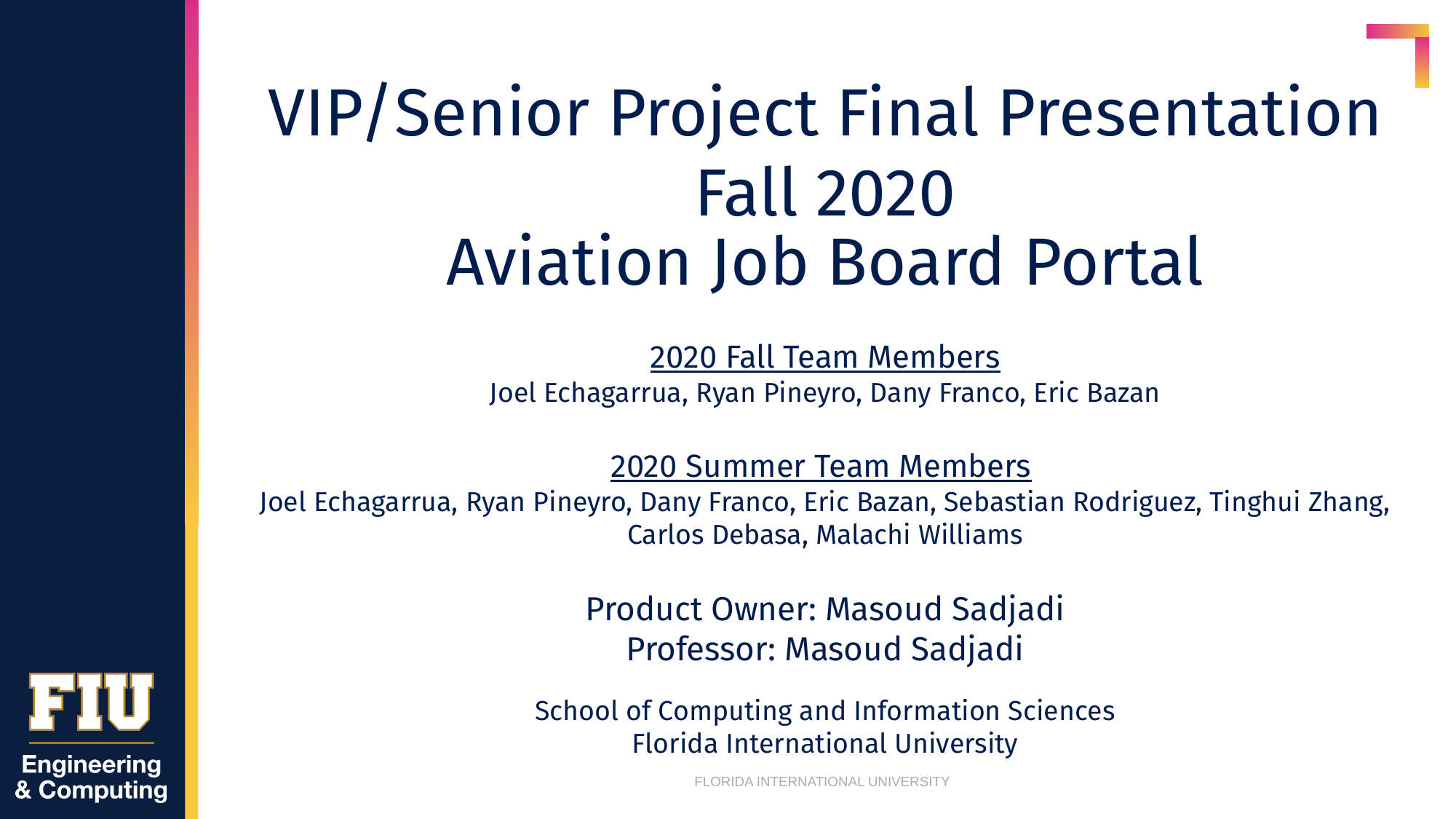

VIP/Senior Project Final Presentation
Fall 2020

Aviation Job Board Portal
2020 Fall Team Members
Joel Echagarrua, Ryan Pineyro, Dany Franco, Eric Bazan

2020 Summer Team Members
Joel Echagarrua, Ryan Pineyro, Dany Franco, Eric Bazan, Sebastian Rodriguez, Tinghui Zhang, Carlos Debasa, Malachi Williams
Product Owner: Masoud Sadjadi
Professor: Masoud Sadjadi
School of Computing and Information Sciences
Florida International University